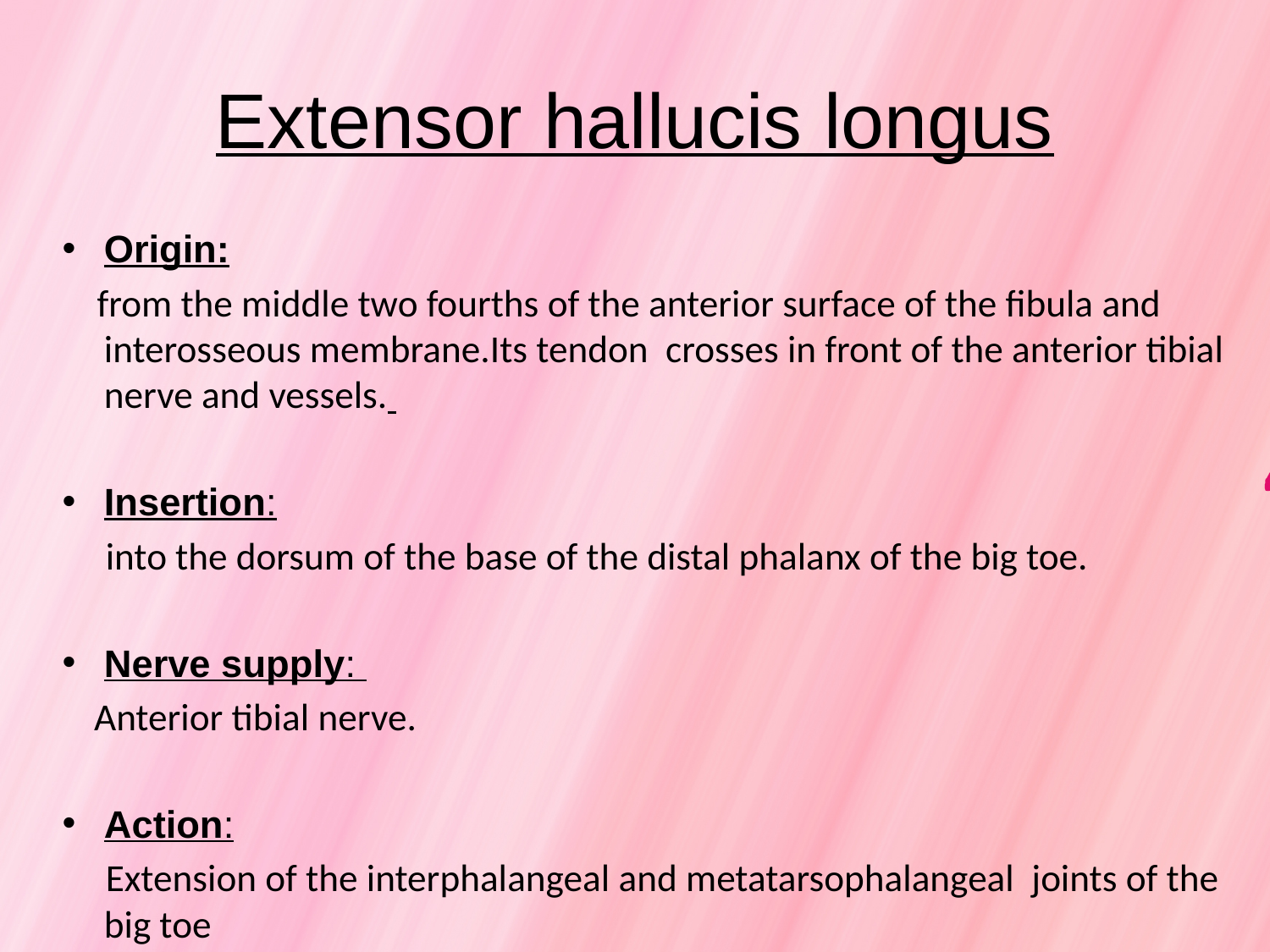

# Extensor hallucis longus
Origin:
    from the middle two fourths of the anterior surface of the fibula and interosseous membrane.Its tendon  crosses in front of the anterior tibial nerve and vessels.

Insertion:
     into the dorsum of the base of the distal phalanx of the big toe.

Nerve supply:
   Anterior tibial nerve.

Action:
     Extension of the interphalangeal and metatarsophalangeal  joints of the big toe